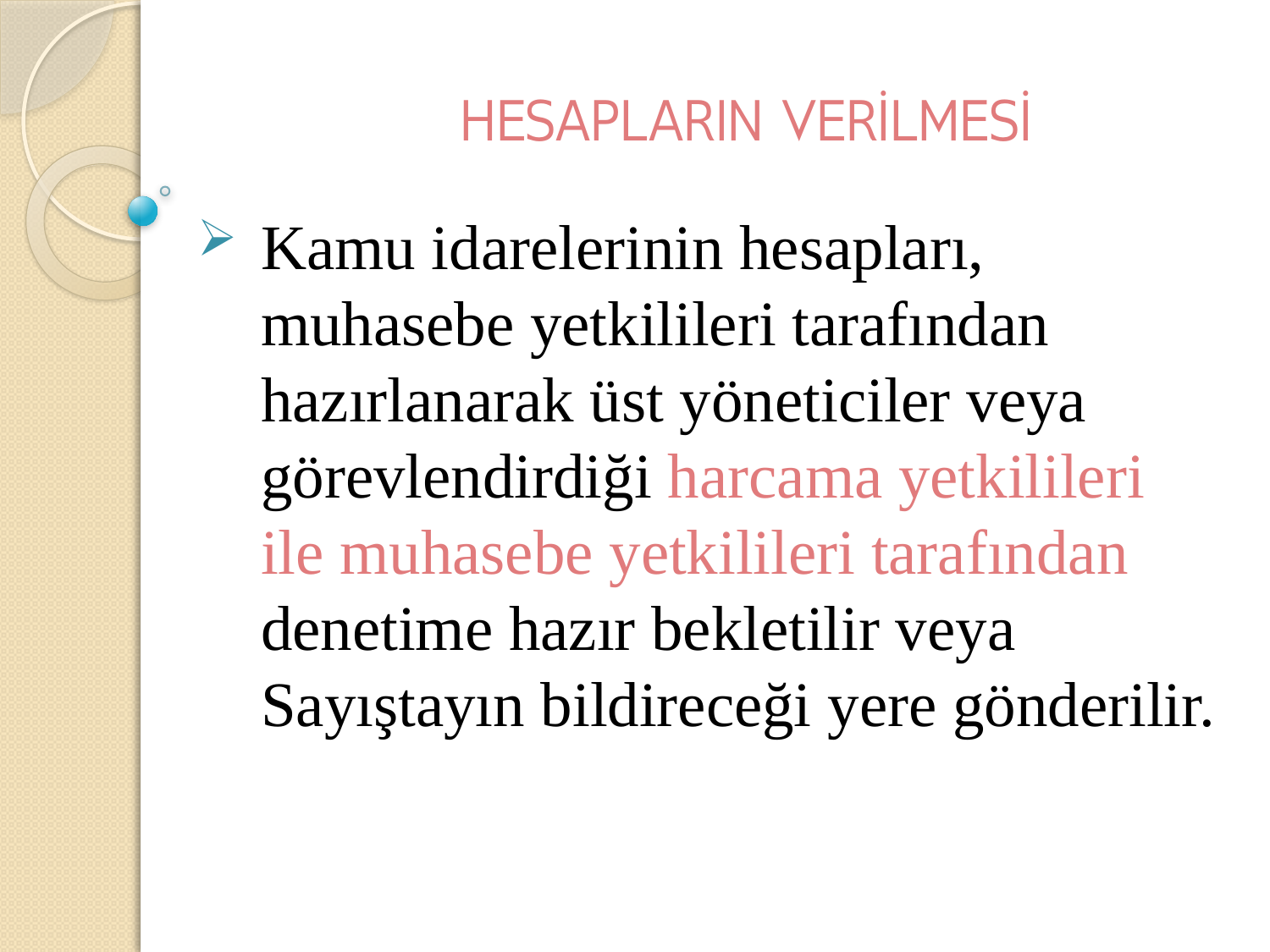

# HESAPLARIN VERİLMESİ
Kamu idarelerinin hesapları, muhasebe yetkilileri tarafından hazırlanarak üst yöneticiler veya görevlendirdiği harcama yetkilileri ile muhasebe yetkilileri tarafından denetime hazır bekletilir veya Sayıştayın bildireceği yere gönderilir.